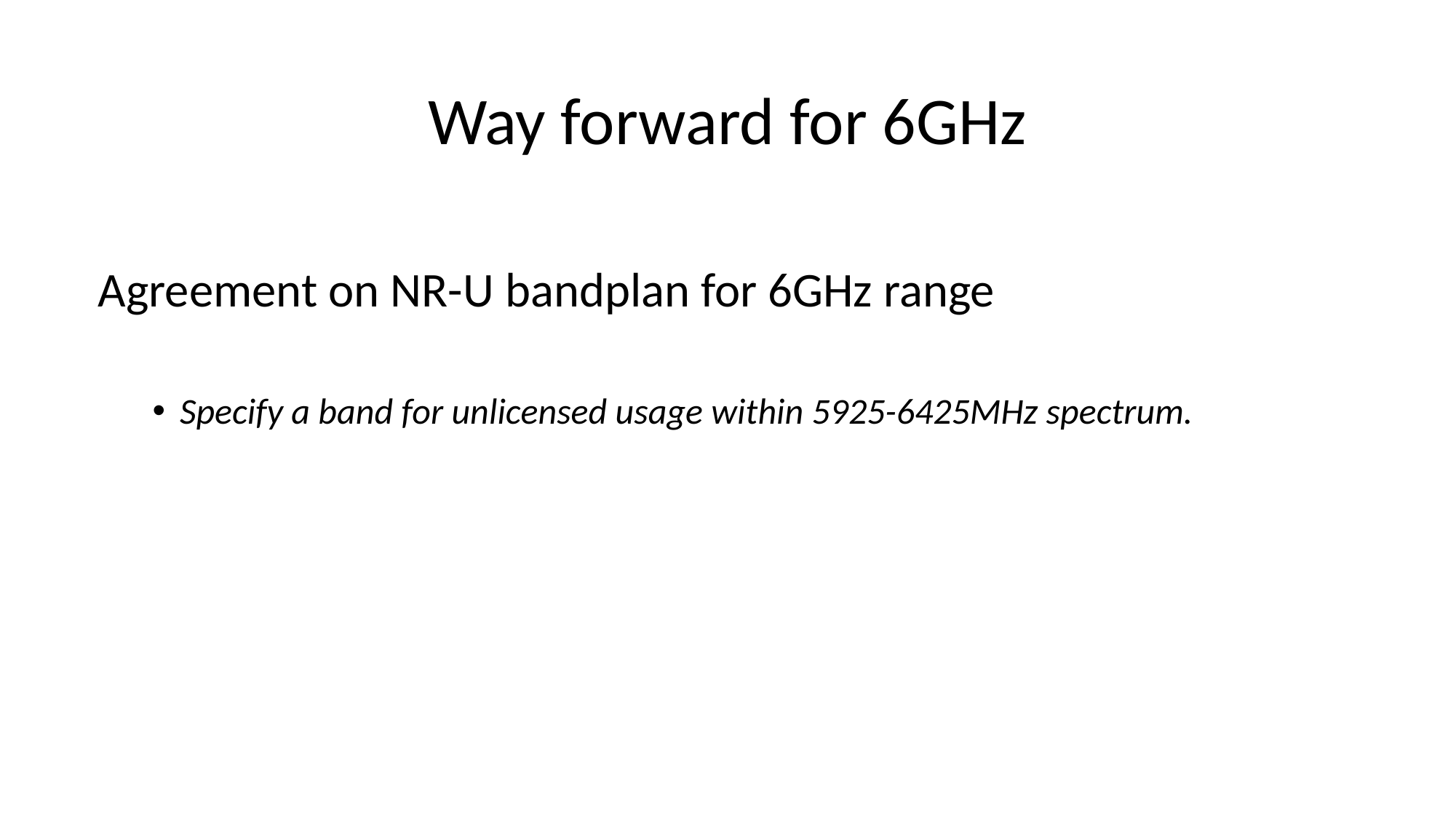

# Way forward for 6GHz

Agreement on NR-U bandplan for 6GHz range

Specify a band for unlicensed usage within 5925-6425MHz spectrum.